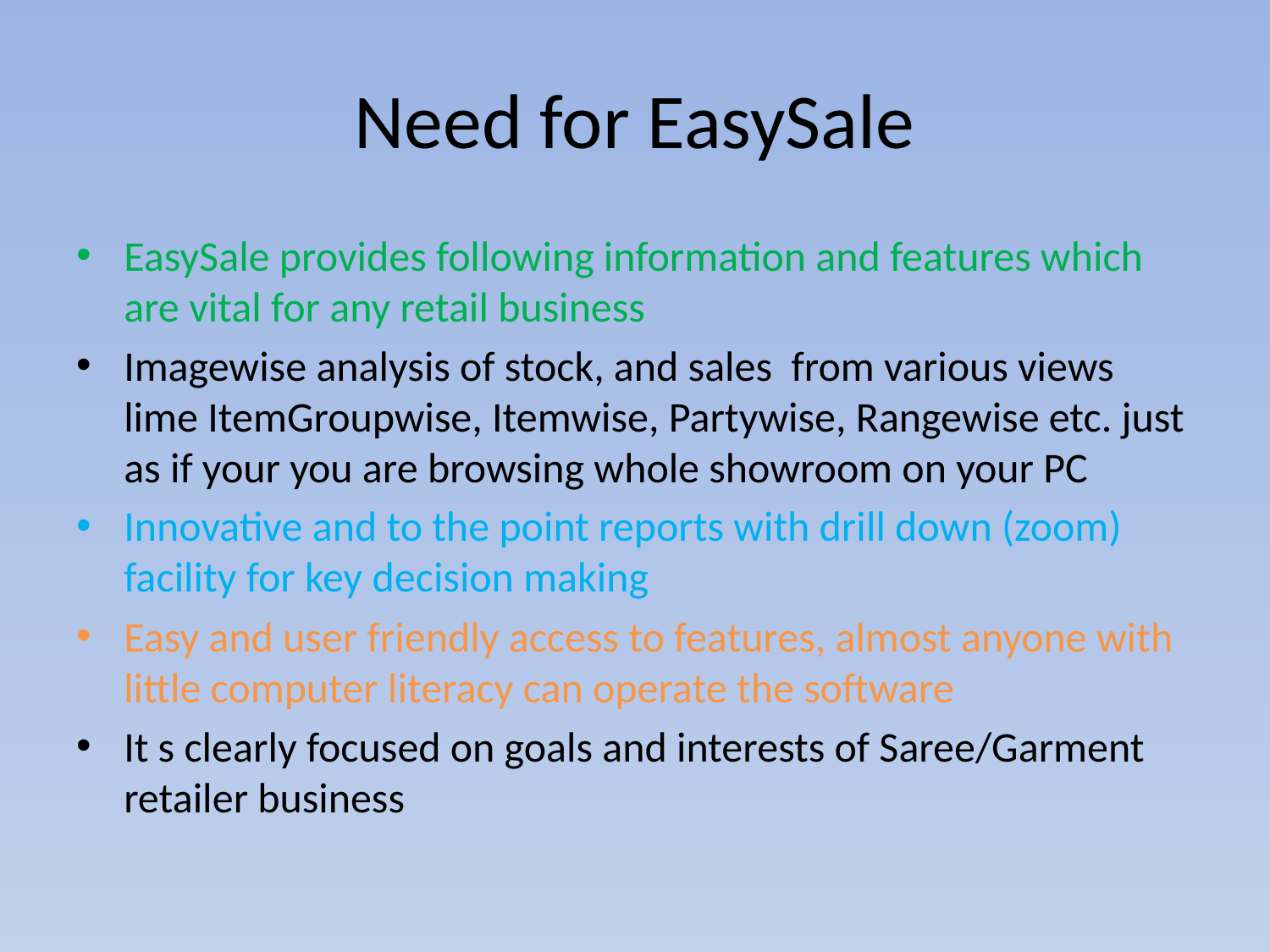

# Need for EasySale
EasySale provides following information and features which are vital for any retail business
Imagewise analysis of stock, and sales  from various views lime ItemGroupwise, Itemwise, Partywise, Rangewise etc. just as if your you are browsing whole showroom on your PC
Innovative and to the point reports with drill down (zoom) facility for key decision making
Easy and user friendly access to features, almost anyone with little computer literacy can operate the software
It s clearly focused on goals and interests of Saree/Garment retailer business